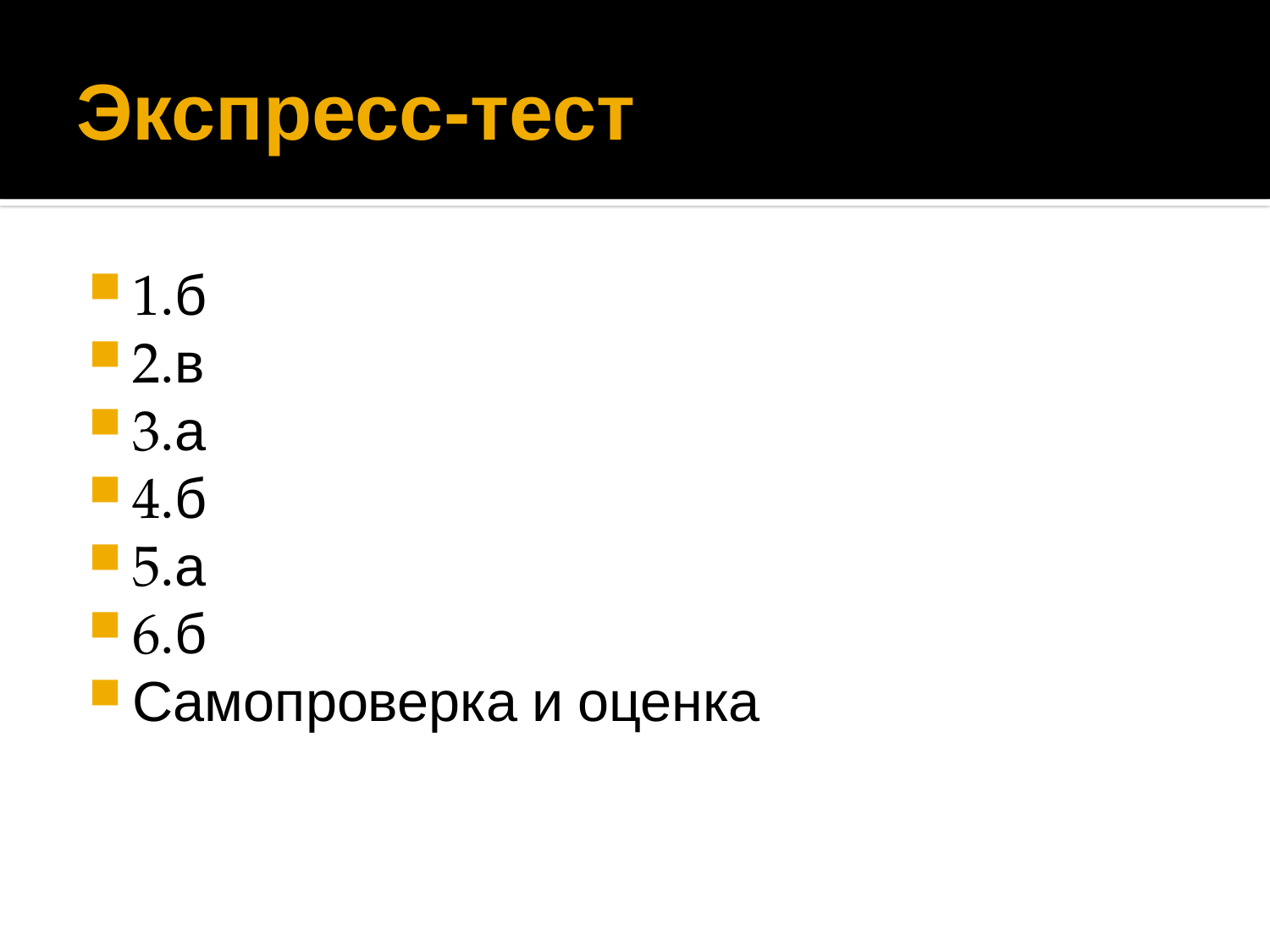

# Экспресс-тест
1.б
2.в
3.а
4.б
5.а
6.б
Самопроверка и оценка